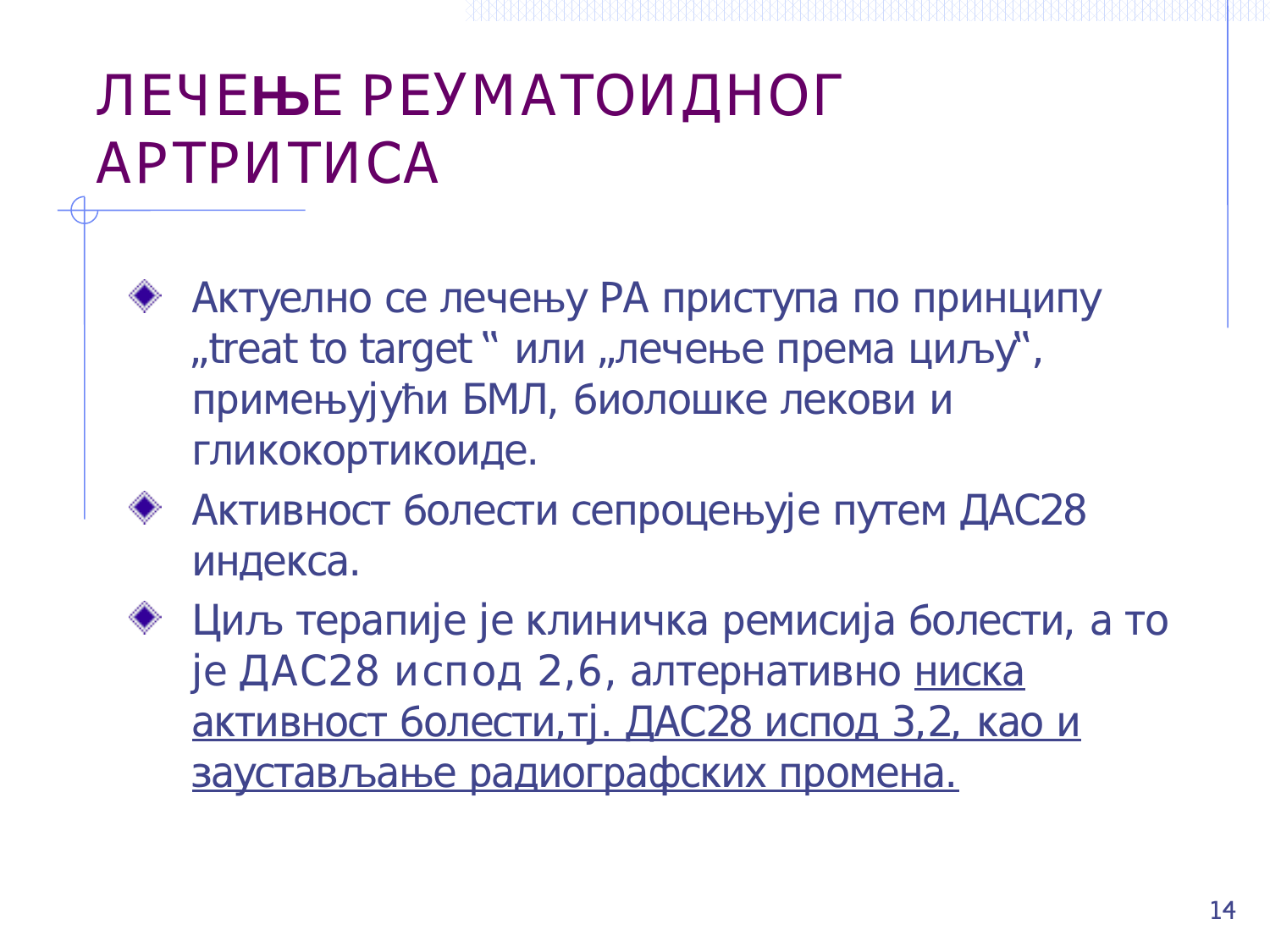

# ЛЕЧЕЊЕ РЕУМАТОИДНОГ АРТРИТИСА
Актуелно се лечењу РА приступа по принципу „treat to target “ или „лечење према циљу“, примењујући БМЛ, биолошке лекови и гликокортикоиде.
Активност болести сепроцењује путем ДАС28 индекса.
Циљ терапије је клиничка ремисија болести, а то је ДАС28 испод 2,6, алтернативно ниска активност болести,тј. ДАС28 испод 3,2, као и заустављање радиографских промена.
14